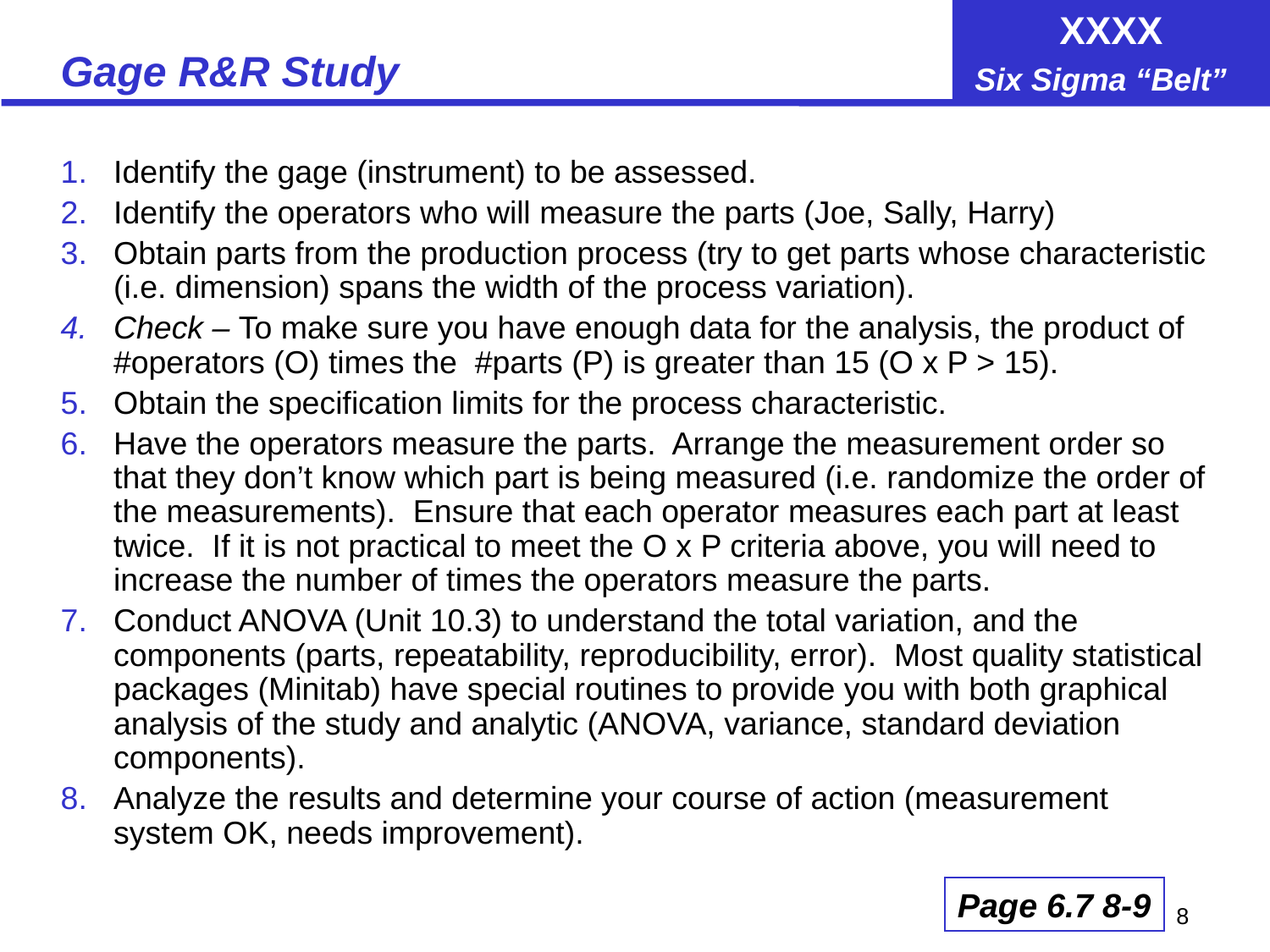

# Gage R&R Study
Identify the gage (instrument) to be assessed.
Identify the operators who will measure the parts (Joe, Sally, Harry)
Obtain parts from the production process (try to get parts whose characteristic (i.e. dimension) spans the width of the process variation).
Check – To make sure you have enough data for the analysis, the product of #operators (O) times the  #parts (P) is greater than 15 (O x P > 15).
Obtain the specification limits for the process characteristic.
Have the operators measure the parts.  Arrange the measurement order so that they don’t know which part is being measured (i.e. randomize the order of the measurements).  Ensure that each operator measures each part at least twice.  If it is not practical to meet the O x P criteria above, you will need to increase the number of times the operators measure the parts.
Conduct ANOVA (Unit 10.3) to understand the total variation, and the components (parts, repeatability, reproducibility, error).  Most quality statistical packages (Minitab) have special routines to provide you with both graphical analysis of the study and analytic (ANOVA, variance, standard deviation components).
Analyze the results and determine your course of action (measurement system OK, needs improvement).
Page 6.7 8-9